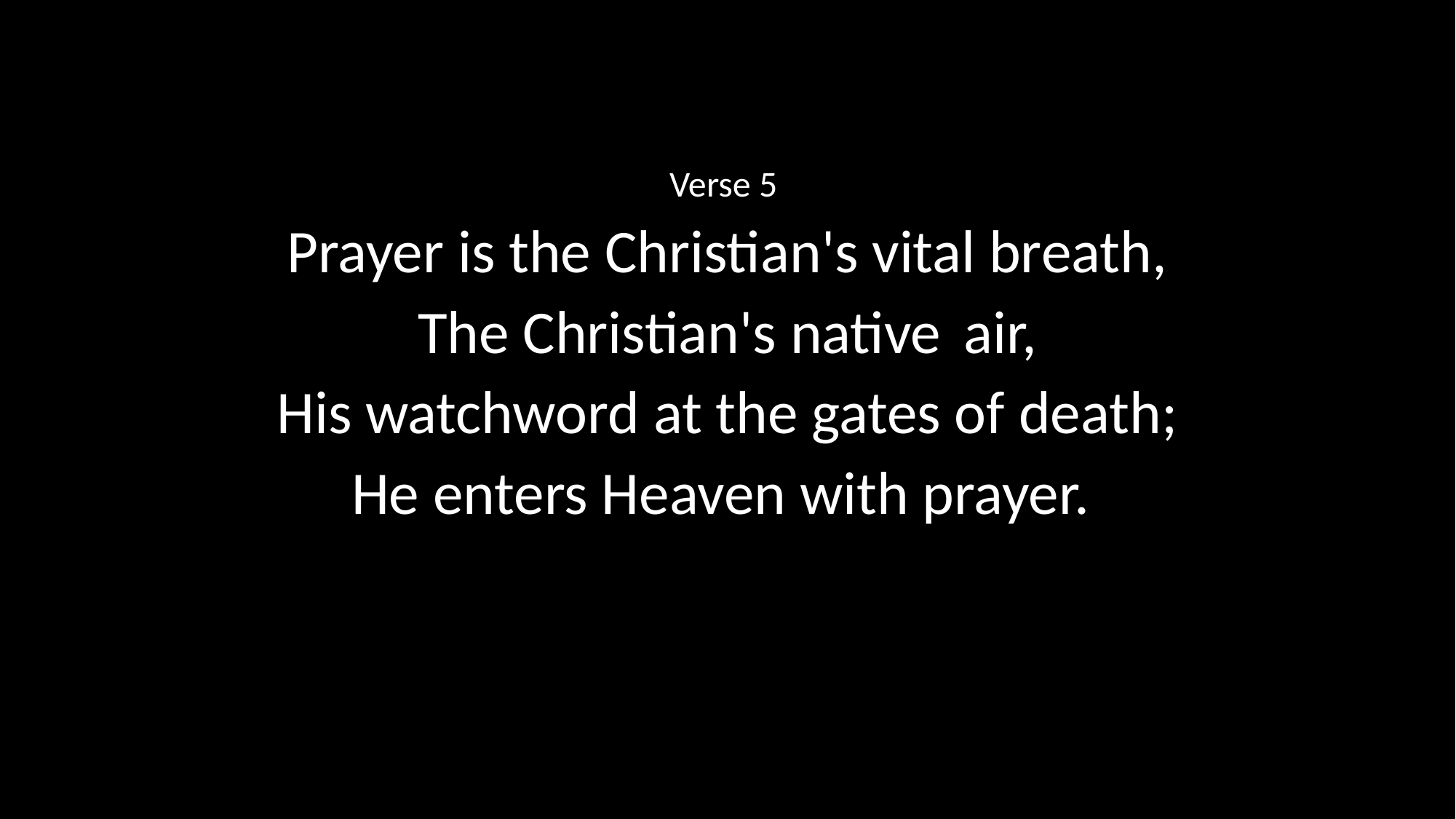

Verse 5
Prayer is the Christian's vital breath,
The Christian's native 	air,
His watchword at the gates of death;
He enters Heaven with prayer.